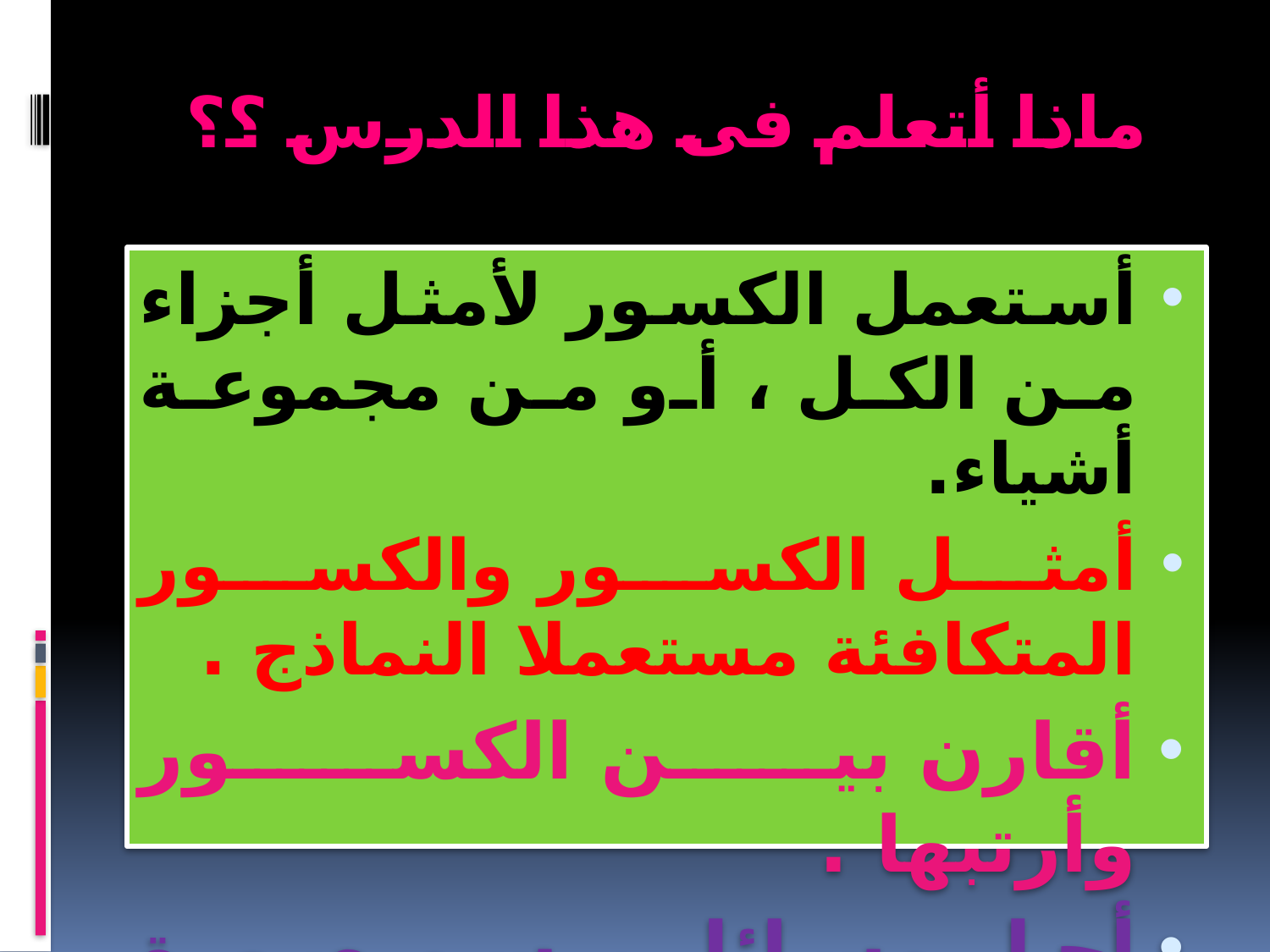

# ماذا أتعلم فى هذا الدرس ؟؟
أستعمل الكسور لأمثل أجزاء من الكل ، أو من مجموعة أشياء.
أمثل الكسور والكسور المتكافئة مستعملا النماذج .
أقارن بين الكسور وأرتبها .
أحل مسائل برسم صورة لها .